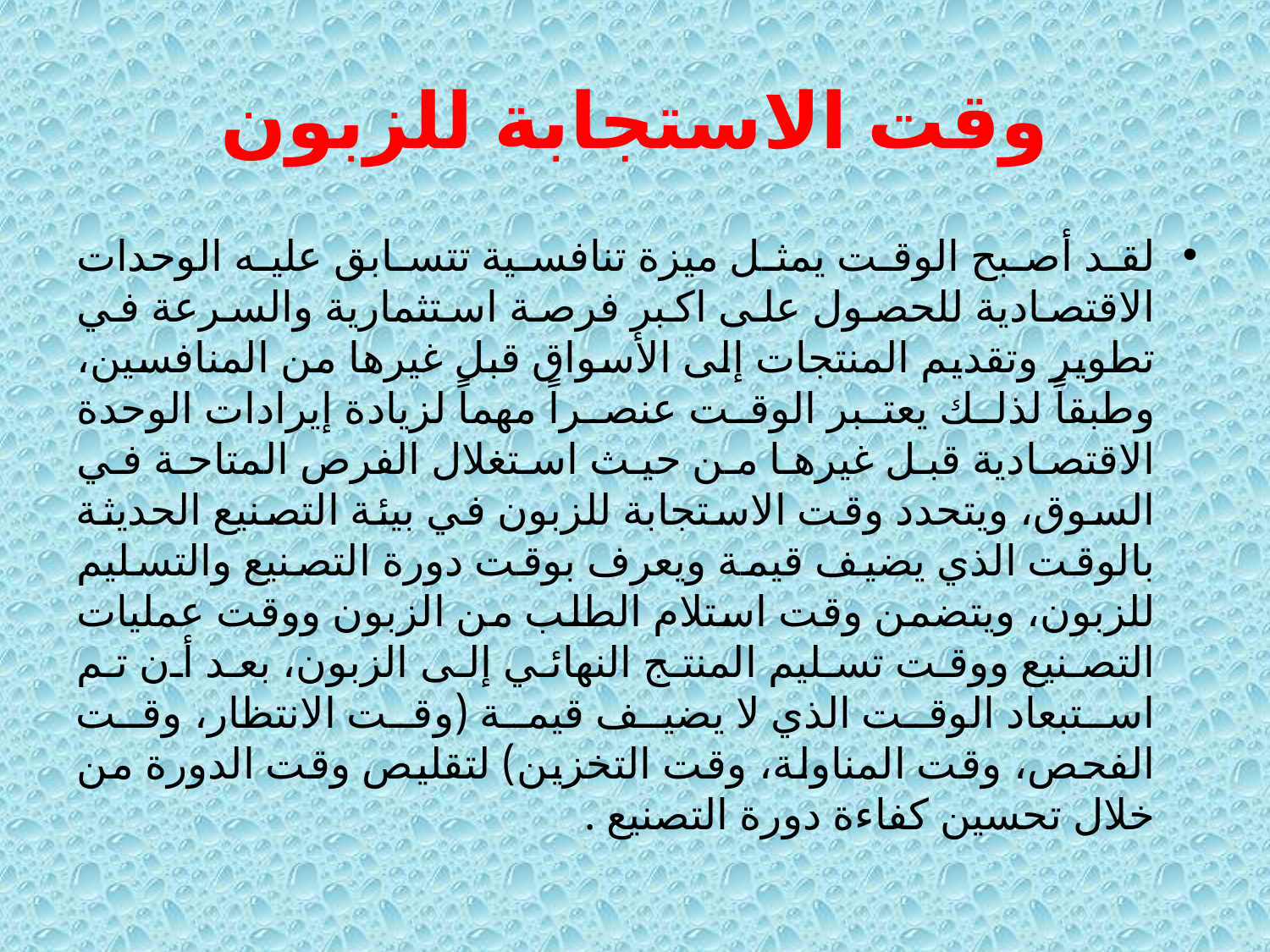

# وقت الاستجابة للزبون
لقد أصبح الوقت يمثل ميزة تنافسية تتسابق عليه الوحدات الاقتصادية للحصول على اكبر فرصة استثمارية والسرعة في تطوير وتقديم المنتجات إلى الأسواق قبل غيرها من المنافسين، وطبقاً لذلك يعتبر الوقت عنصراً مهماً لزيادة إيرادات الوحدة الاقتصادية قبل غيرها من حيث استغلال الفرص المتاحة في السوق، ويتحدد وقت الاستجابة للزبون في بيئة التصنيع الحديثة بالوقت الذي يضيف قيمة ويعرف بوقت دورة التصنيع والتسليم للزبون، ويتضمن وقت استلام الطلب من الزبون ووقت عمليات التصنيع ووقت تسليم المنتج النهائي إلى الزبون، بعد أن تم استبعاد الوقت الذي لا يضيف قيمة (وقت الانتظار، وقت الفحص، وقت المناولة، وقت التخزين) لتقليص وقت الدورة من خلال تحسين كفاءة دورة التصنيع .